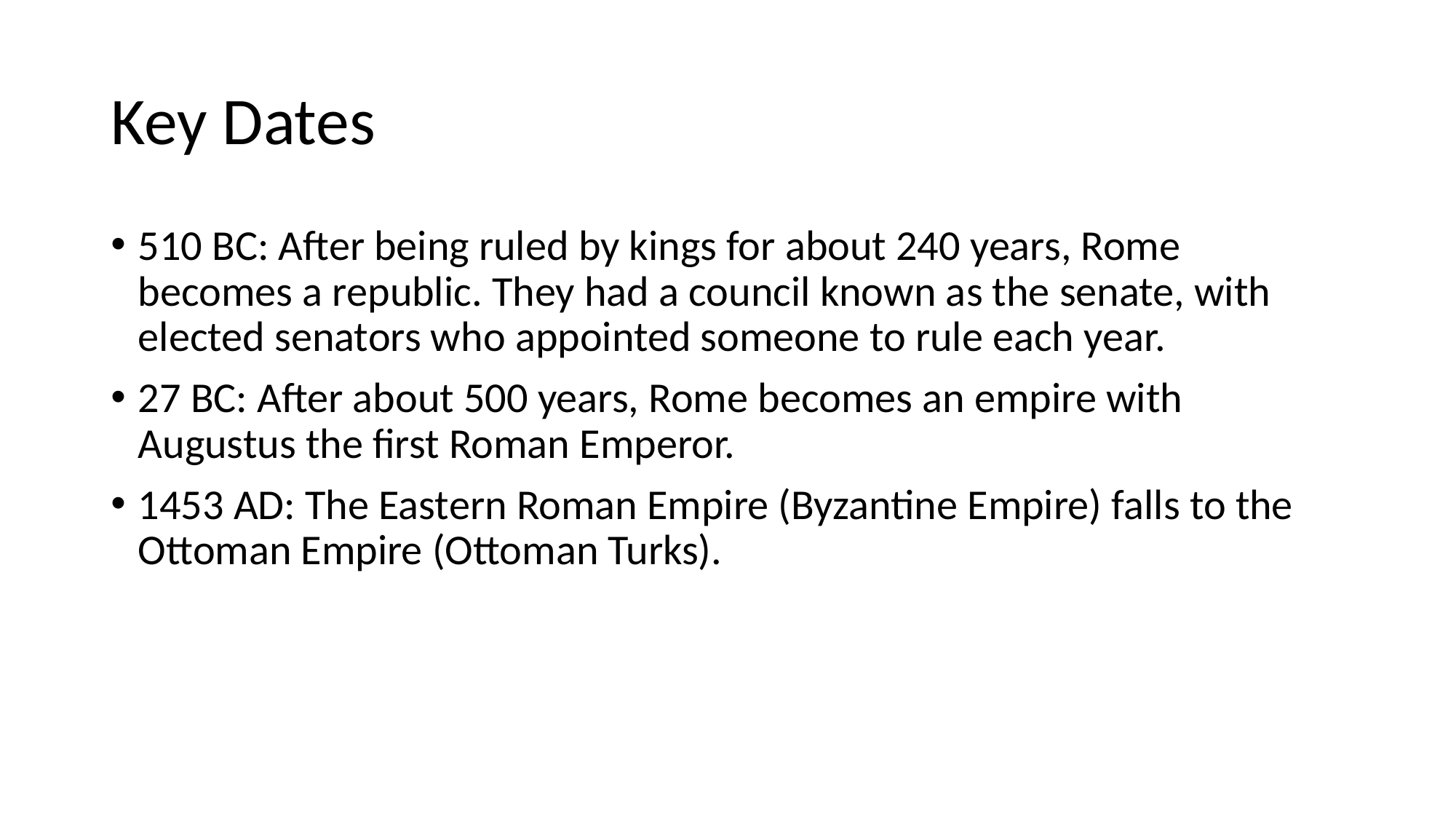

# Key Dates
510 BC: After being ruled by kings for about 240 years, Rome becomes a republic. They had a council known as the senate, with elected senators who appointed someone to rule each year.
27 BC: After about 500 years, Rome becomes an empire with Augustus the first Roman Emperor.
1453 AD: The Eastern Roman Empire (Byzantine Empire) falls to the Ottoman Empire (Ottoman Turks).